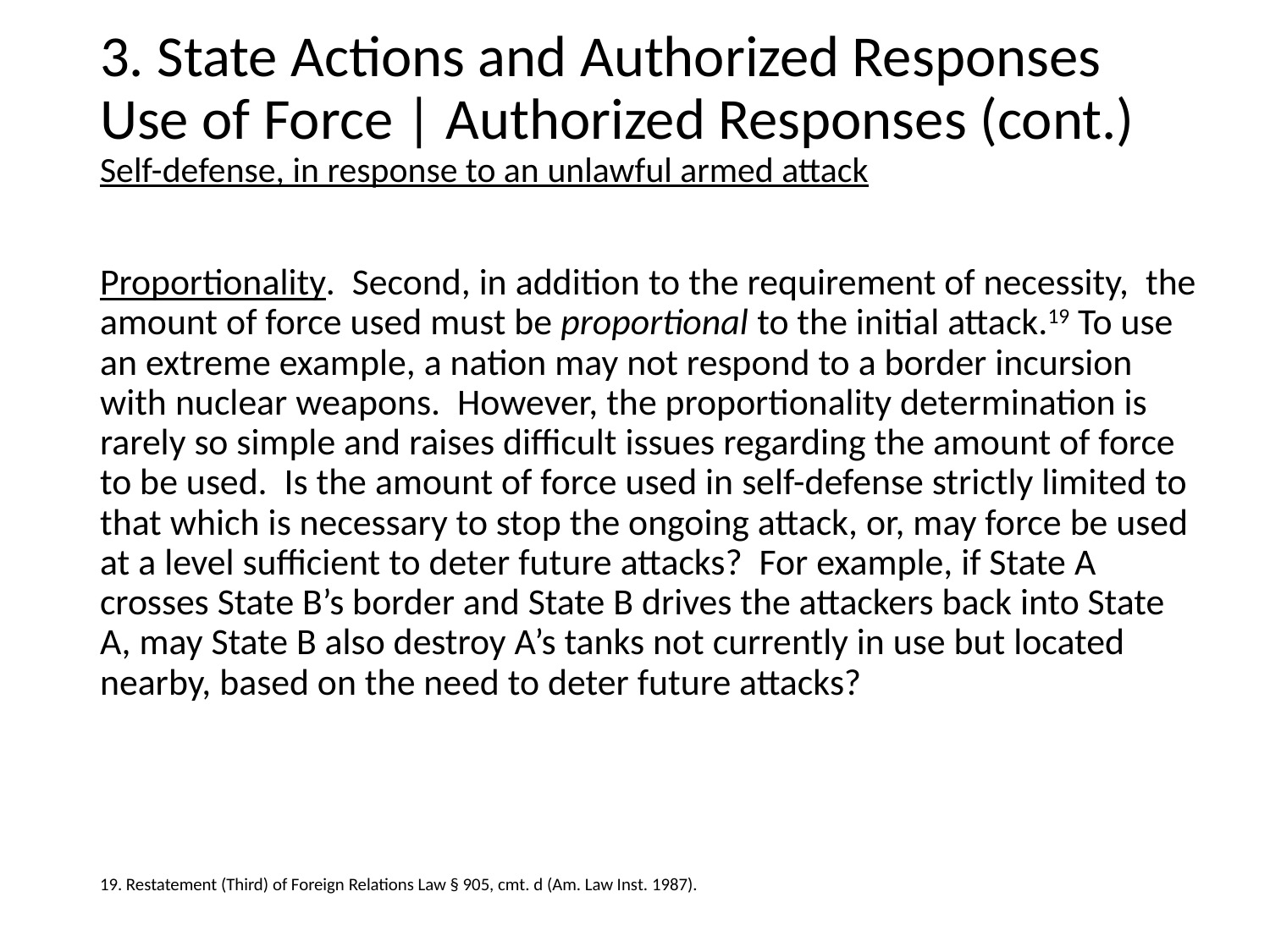

# 3. State Actions and Authorized Responses Use of Force | Authorized Responses (cont.) Self-defense, in response to an unlawful armed attack
Proportionality.  Second, in addition to the requirement of necessity,  the amount of force used must be proportional to the initial attack.19 To use an extreme example, a nation may not respond to a border incursion with nuclear weapons.  However, the proportionality determination is rarely so simple and raises difficult issues regarding the amount of force to be used.  Is the amount of force used in self-defense strictly limited to that which is necessary to stop the ongoing attack, or, may force be used at a level sufficient to deter future attacks?  For example, if State A crosses State B’s border and State B drives the attackers back into State A, may State B also destroy A’s tanks not currently in use but located nearby, based on the need to deter future attacks?

19. Restatement (Third) of Foreign Relations Law § 905, cmt. d (Am. Law Inst. 1987).